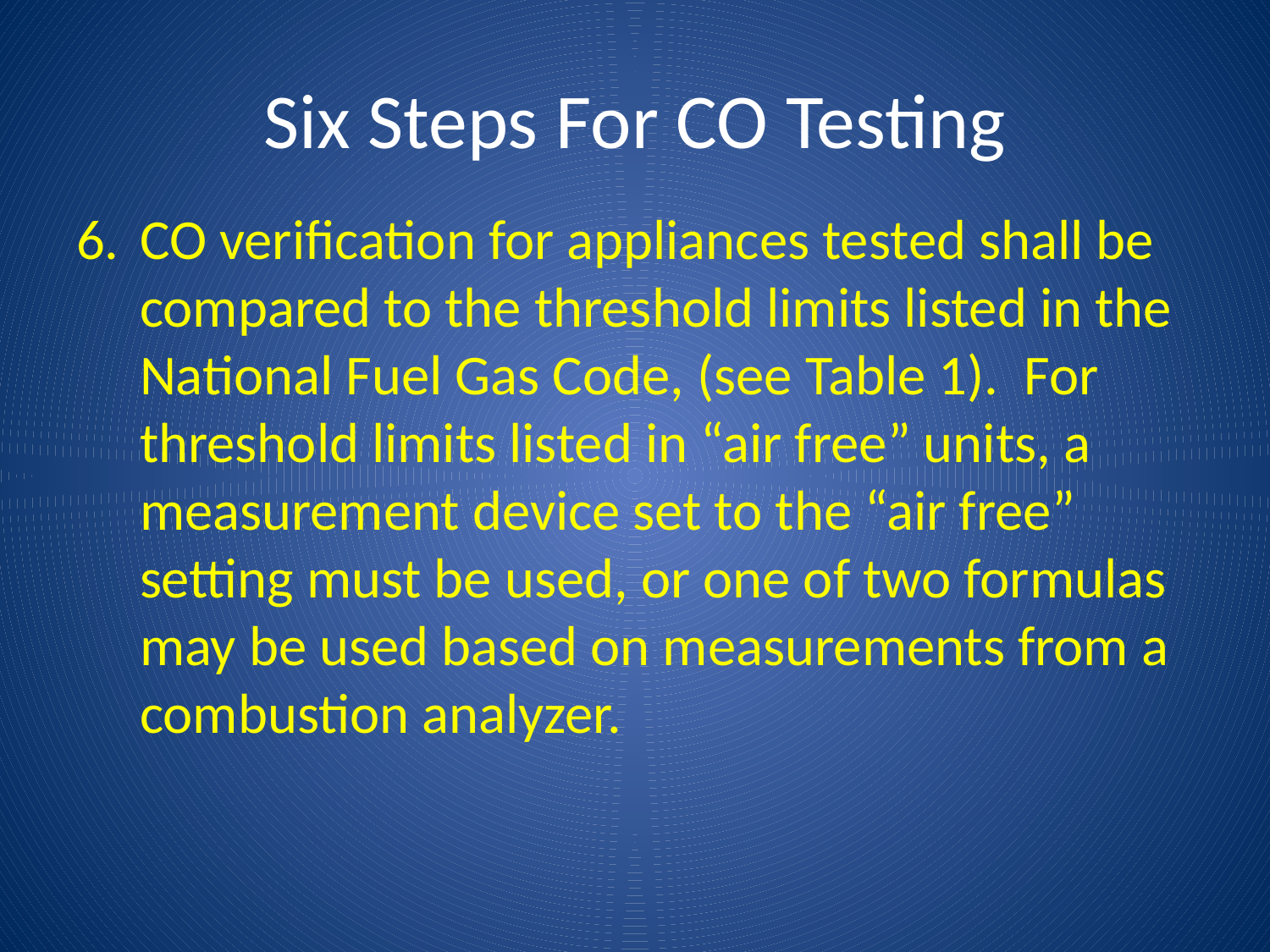

# Six Steps For CO Testing
CO verification for appliances tested shall be compared to the threshold limits listed in the National Fuel Gas Code, (see Table 1).  For threshold limits listed in “air free” units, a measurement device set to the “air free” setting must be used, or one of two formulas may be used based on measurements from a combustion analyzer.